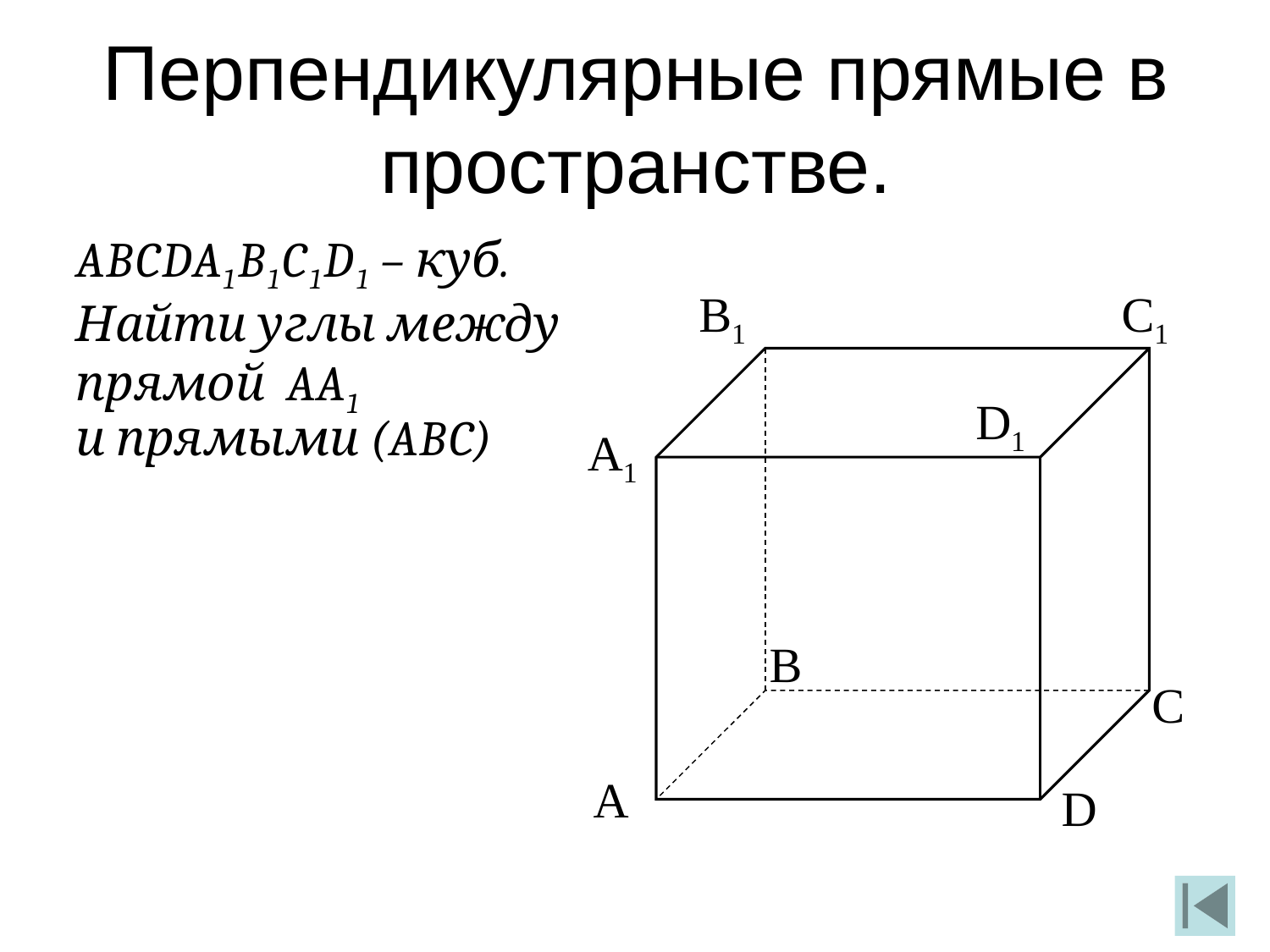

Перпендикулярные прямые в пространстве.
ABCDA1B1C1D1 – куб.
Найти углы между прямой  AA1
и прямыми (ABC)
B1
C1

D1
А1
В
С
А
D